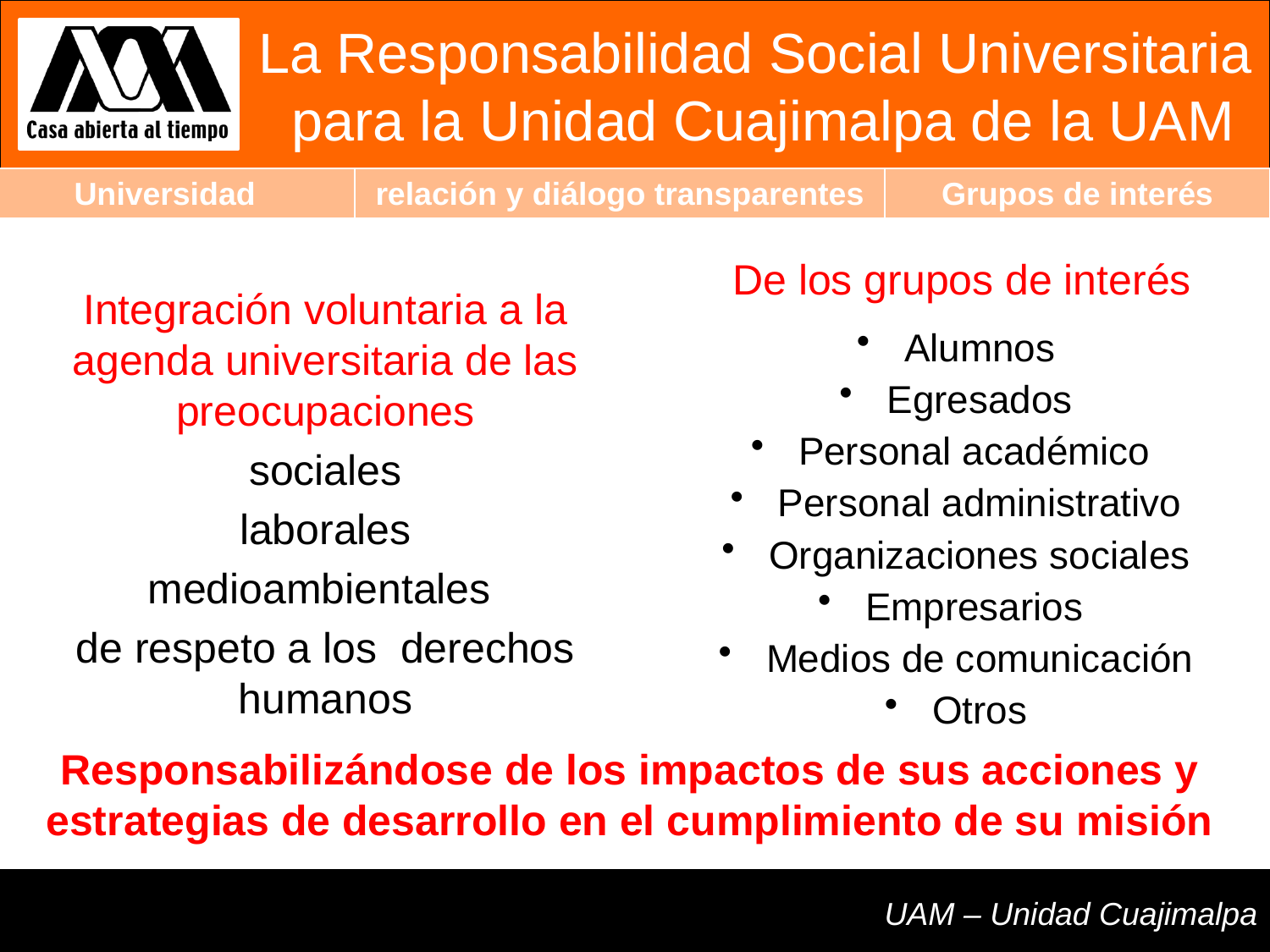

La Responsabilidad Social Universitaria
 para la Unidad Cuajimalpa de la UAM
#
| Universidad | relación y diálogo transparentes | Grupos de interés |
| --- | --- | --- |
 De los grupos de interés
Alumnos
Egresados
Personal académico
Personal administrativo
Organizaciones sociales
Empresarios
Medios de comunicación
Otros
Integración voluntaria a la agenda universitaria de las preocupaciones
sociales
laborales
medioambientales
de respeto a los  derechos humanos
Responsabilizándose de los impactos de sus acciones y estrategias de desarrollo en el cumplimiento de su misión